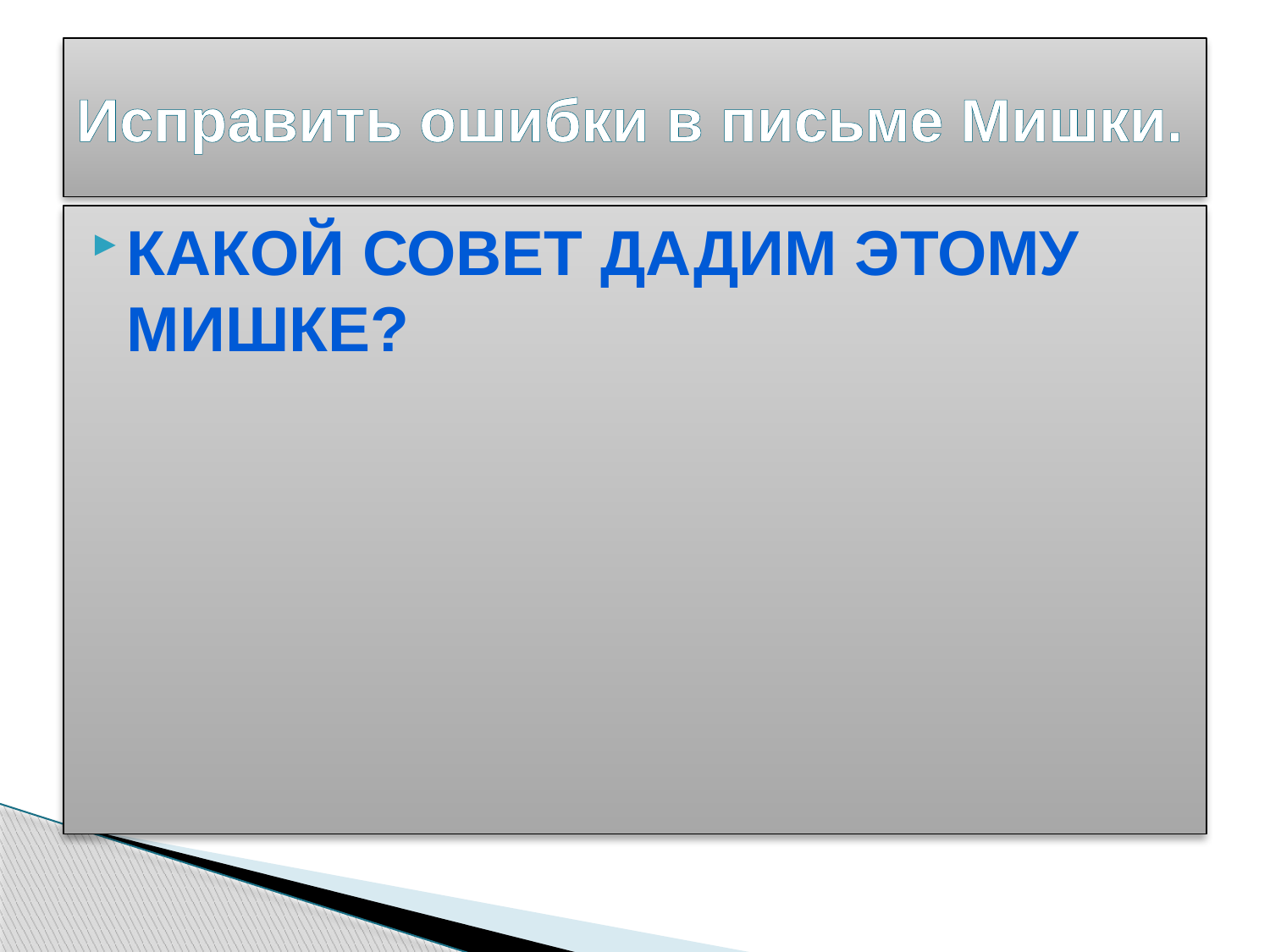

# Исправить ошибки в письме Мишки.
Какой совет дадим этому Мишке?